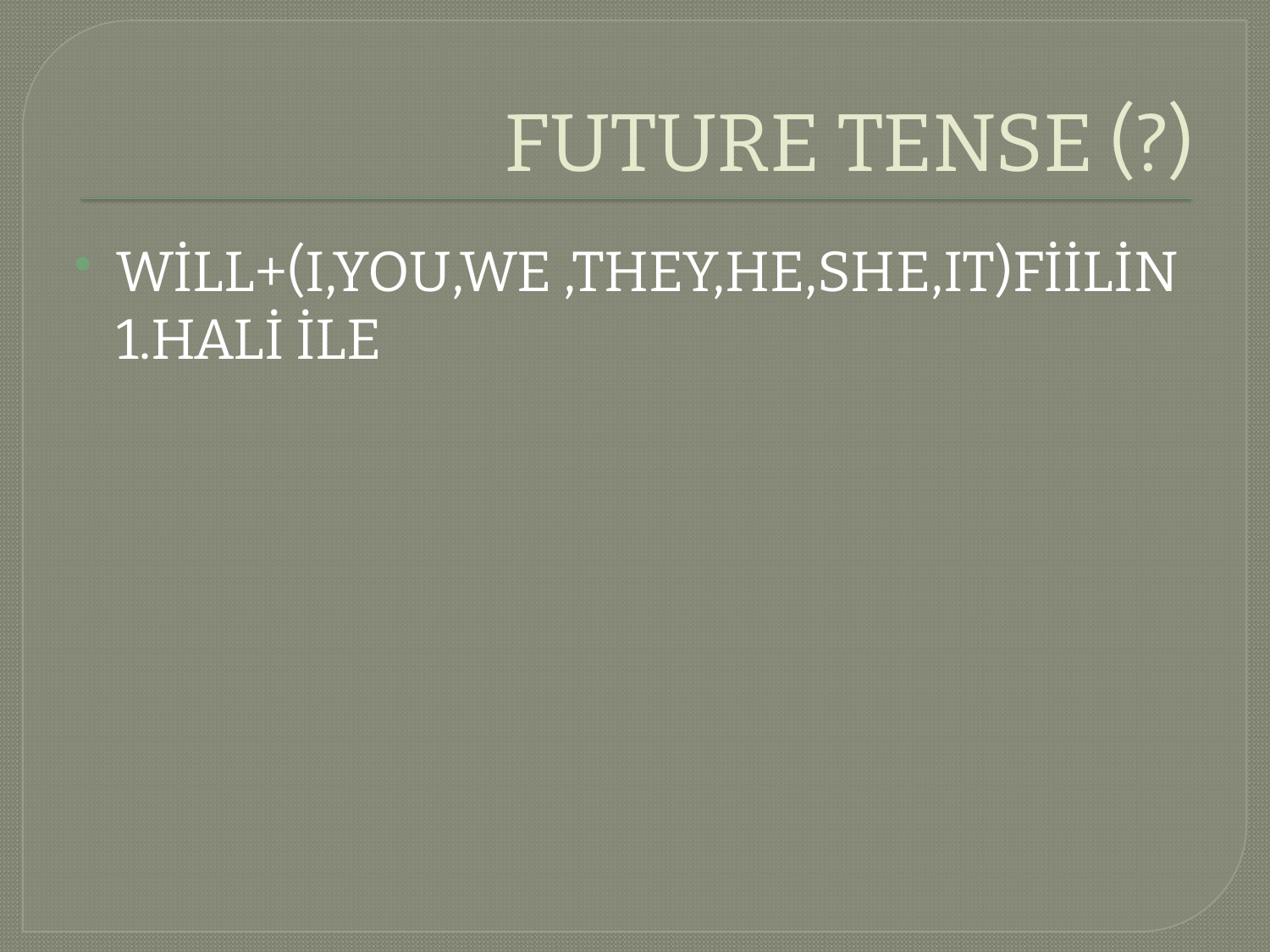

# FUTURE TENSE (?)
WİLL+(I,YOU,WE ,THEY,HE,SHE,IT)FİİLİN 1.HALİ İLE